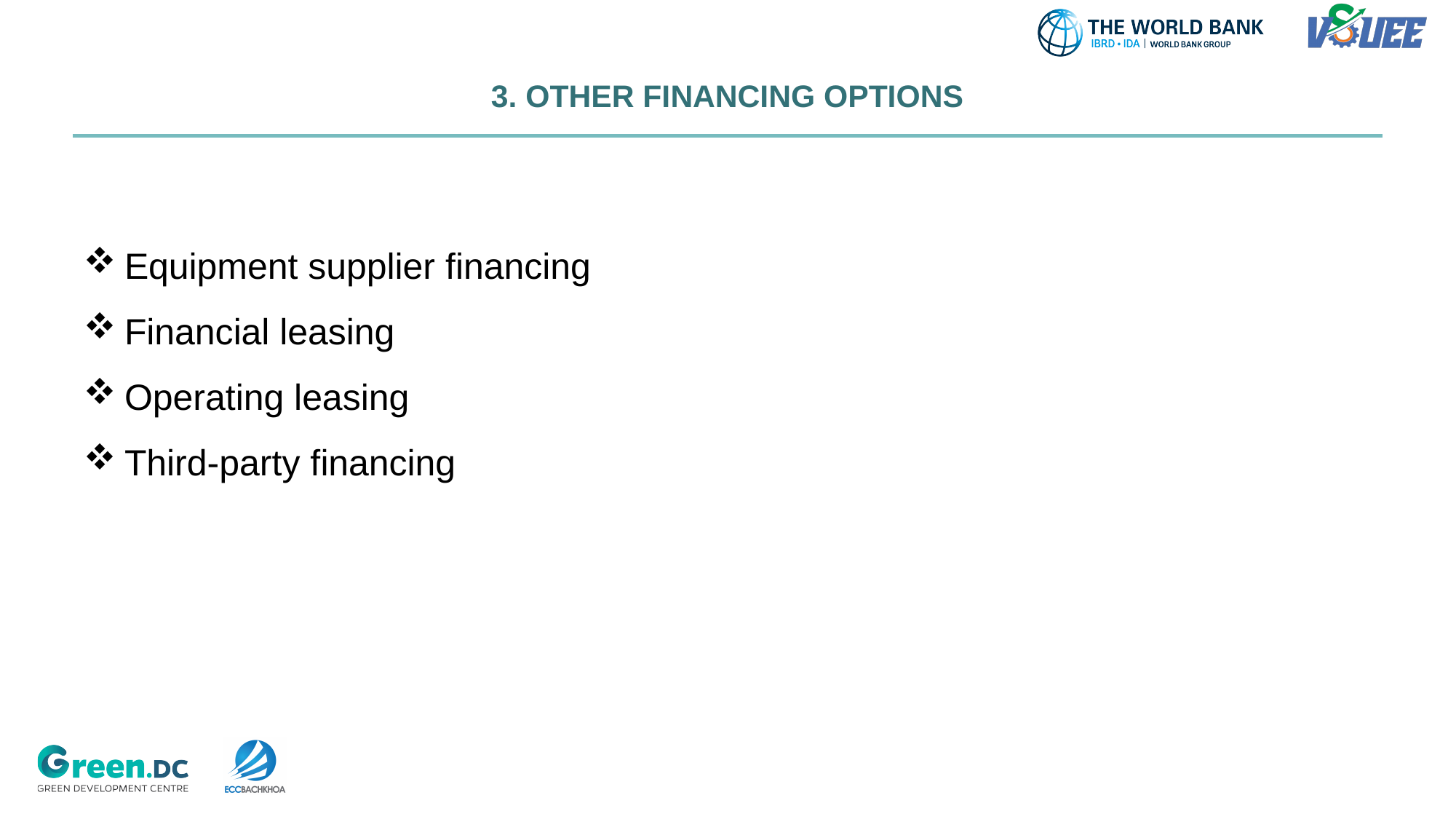

# 3. OTHER FINANCING OPTIONS
Equipment supplier financing
Financial leasing
Operating leasing
Third-party financing